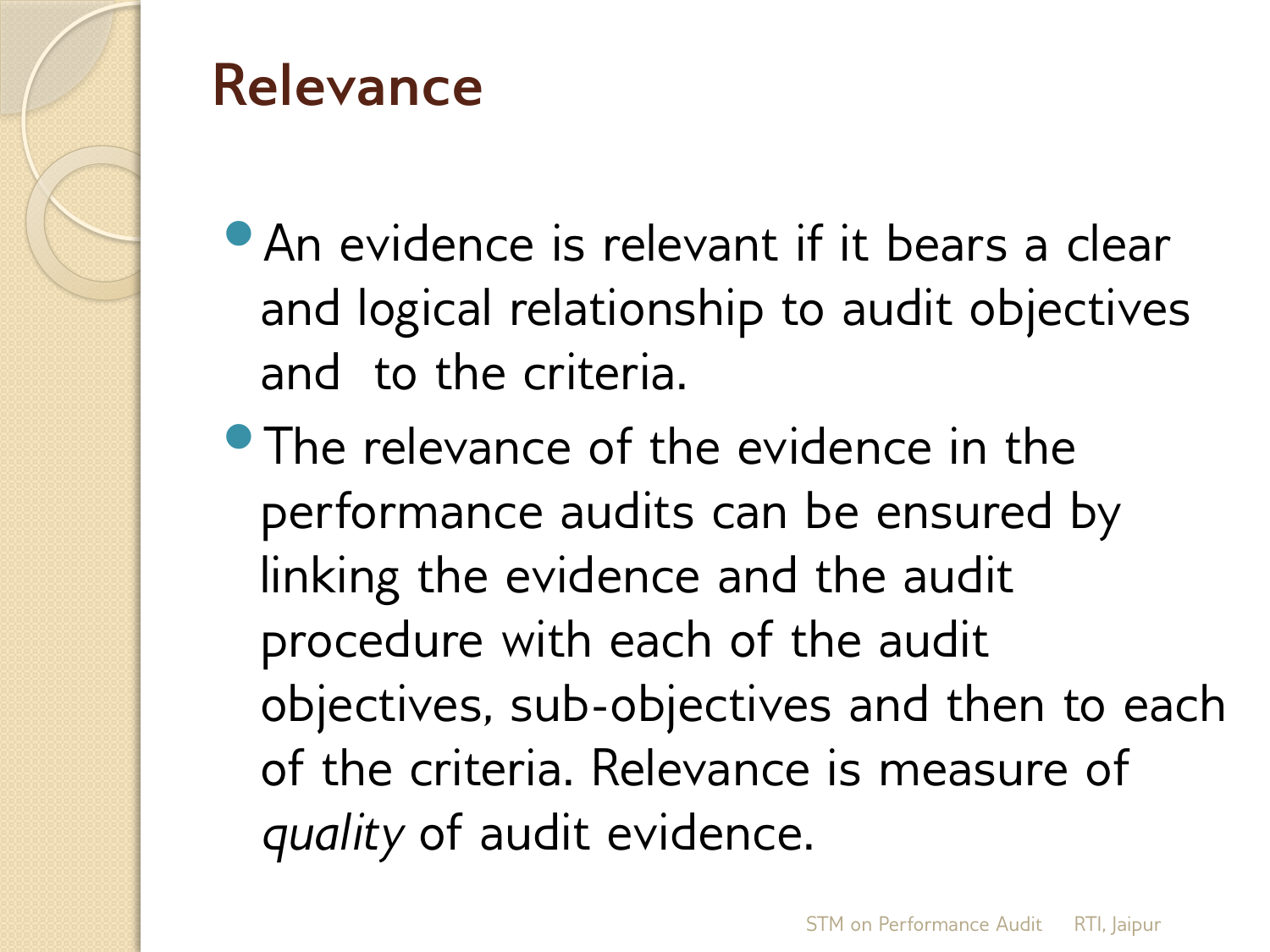

# Relevance
An evidence is relevant if it bears a clear and logical relationship to audit objectives and  to the criteria.
The relevance of the evidence in the performance audits can be ensured by linking the evidence and the audit procedure with each of the audit objectives, sub-objectives and then to each of the criteria. Relevance is measure of quality of audit evidence.

STM on Performance Audit     RTI, Jaipur